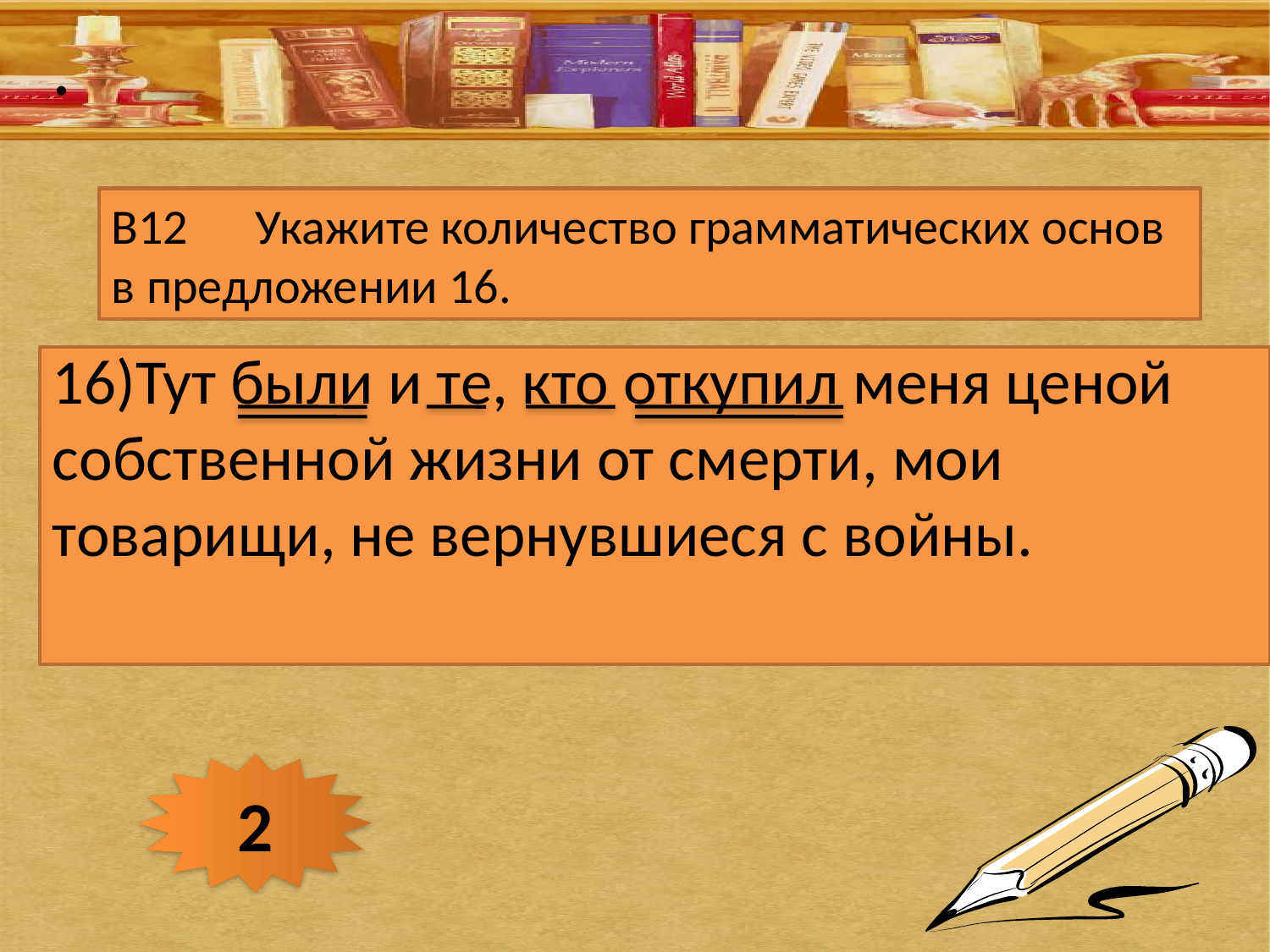

В12      Укажите количество грамматических основ в предложении 16.
.

16)Тут были и те, кто откупил меня ценой собственной жизни от смерти, мои товарищи, не вернувшиеся с войны.

2